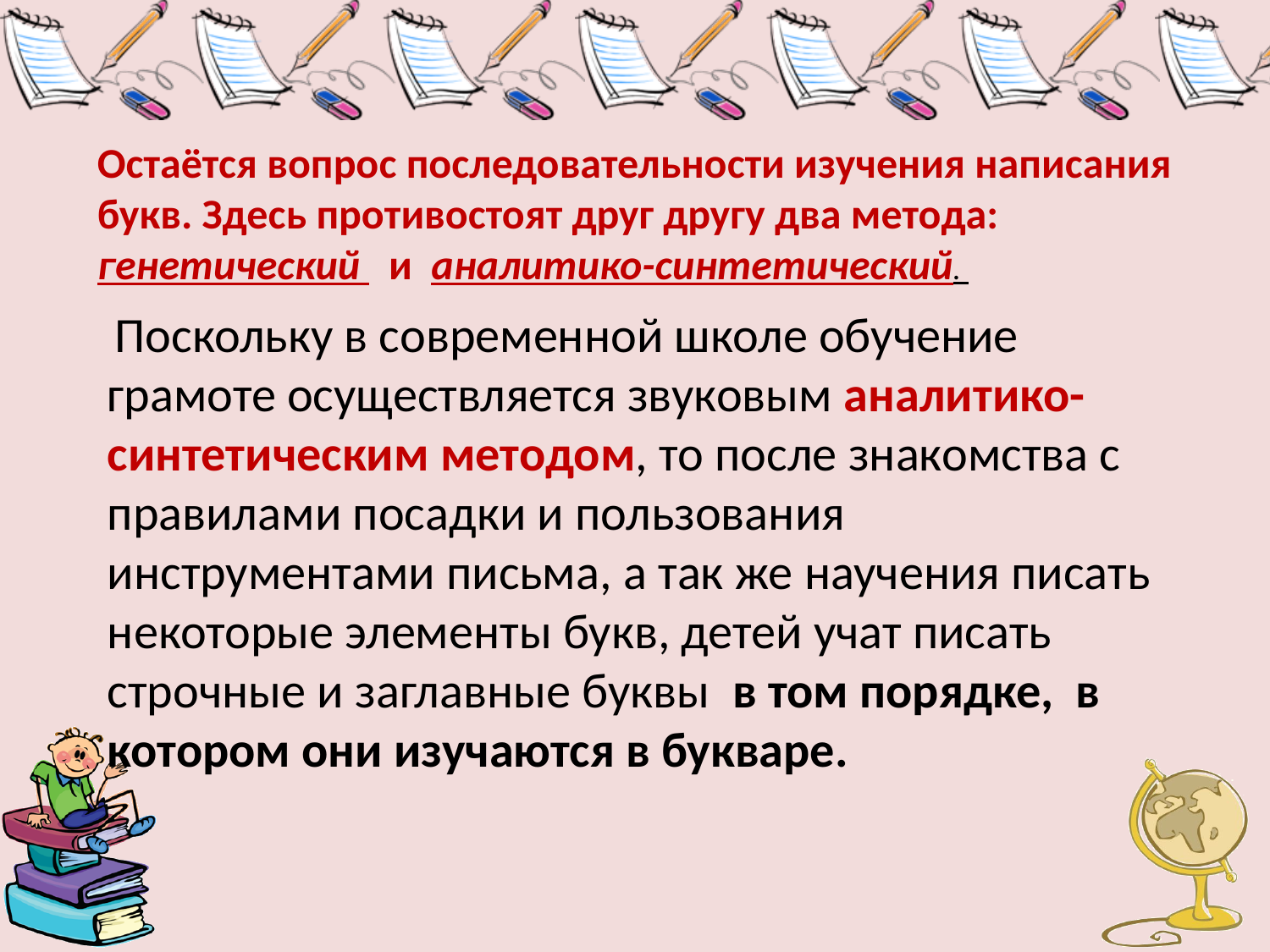

Остаётся вопрос последовательности изучения написания букв. Здесь противостоят друг другу два метода: генетический   и  аналитико-синтетический.
 Поскольку в современной школе обучение грамоте осуществляется звуковым аналитико-синтетическим методом, то после знакомства с правилами посадки и пользования инструментами письма, а так же научения писать некоторые элементы букв, детей учат писать строчные и заглавные буквы  в том порядке,  в котором они изучаются в букваре.